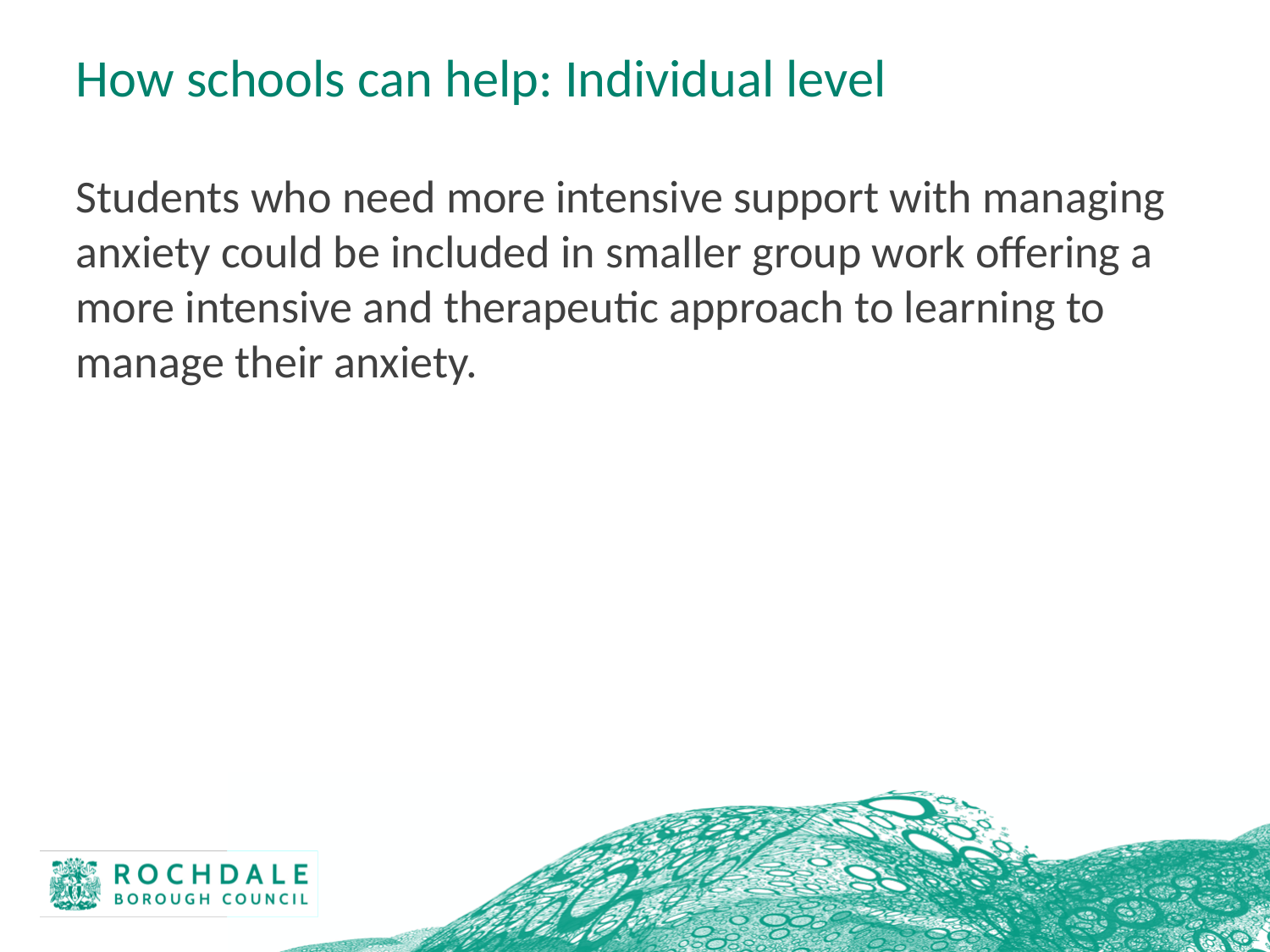

# How schools can help: Individual level
Students who need more intensive support with managing anxiety could be included in smaller group work offering a more intensive and therapeutic approach to learning to manage their anxiety.